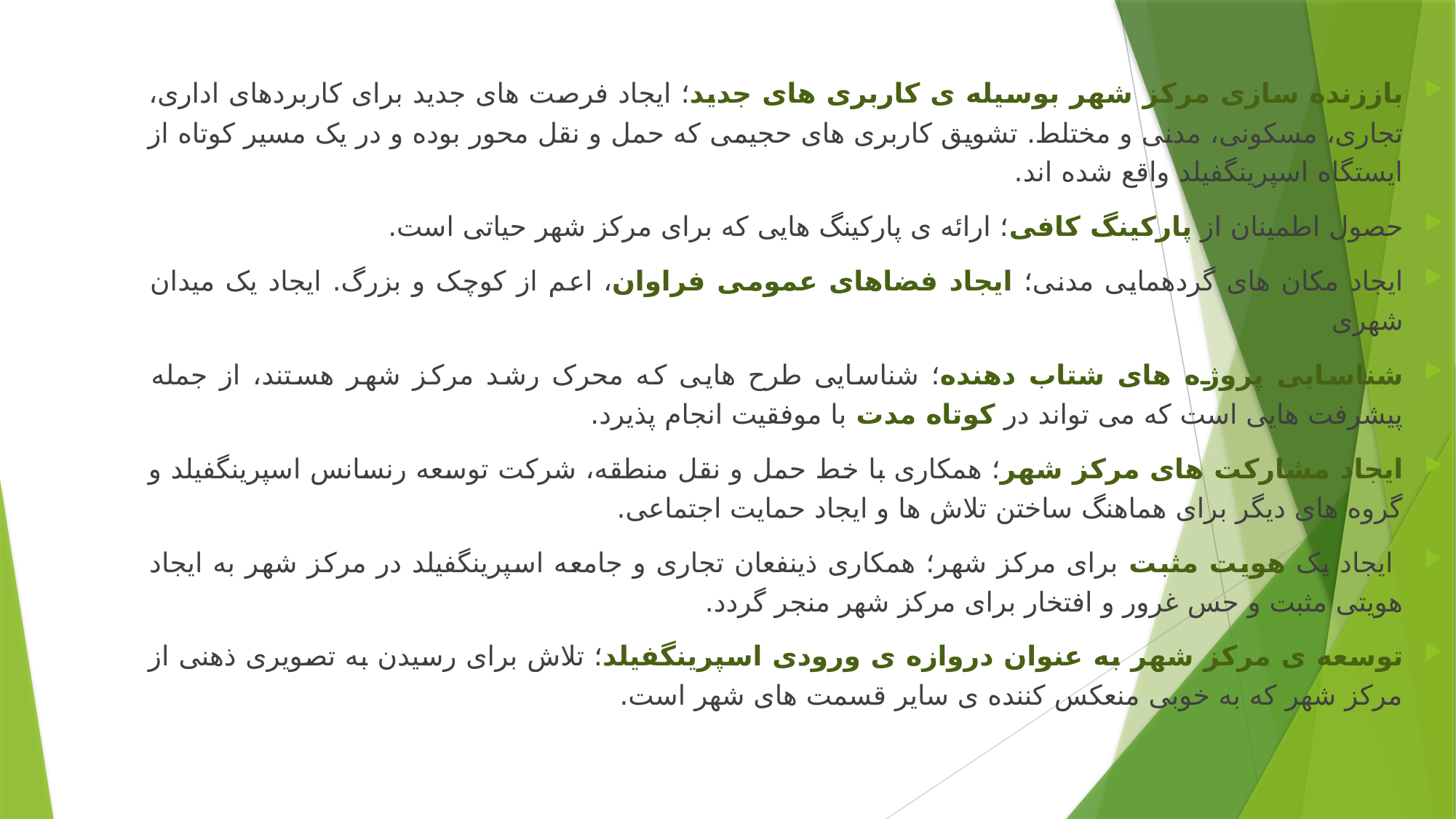

باززنده سازی مرکز شهر بوسیله ی کاربری های جدید؛ ایجاد فرصت های جدید برای کاربردهای اداری، تجاری، مسکونی، مدنی و مختلط. تشویق کاربری های حجیمی که حمل و نقل محور بوده و در یک مسیر کوتاه از ایستگاه اسپرینگفیلد واقع شده اند.
حصول اطمینان از پارکینگ کافی؛ ارائه ی پارکینگ هایی که برای مرکز شهر حیاتی است.
ایجاد مکان های گردهمایی مدنی؛ ایجاد فضاهای عمومی فراوان، اعم از کوچک و بزرگ. ایجاد یک میدان شهری
شناسایی پروژه های شتاب دهنده؛ شناسایی طرح هایی که محرک رشد مرکز شهر هستند، از جمله پیشرفت هایی است که می تواند در کوتاه مدت با موفقیت انجام پذیرد.
ایجاد مشارکت های مرکز شهر؛ همکاری با خط حمل و نقل منطقه، شرکت توسعه رنسانس اسپرینگفیلد و گروه های دیگر برای هماهنگ ساختن تلاش ها و ایجاد حمایت اجتماعی.
 ایجاد یک هویت مثبت برای مرکز شهر؛ همکاری ذینفعان تجاری و جامعه اسپرینگفیلد در مرکز شهر به ایجاد هویتی مثبت و حس غرور و افتخار برای مرکز شهر منجر گردد.
توسعه ی مرکز شهر به عنوان دروازه ی ورودی اسپرینگفیلد؛ تلاش برای رسیدن به تصویری ذهنی از مرکز شهر که به خوبی منعکس کننده ی سایر قسمت های شهر است.